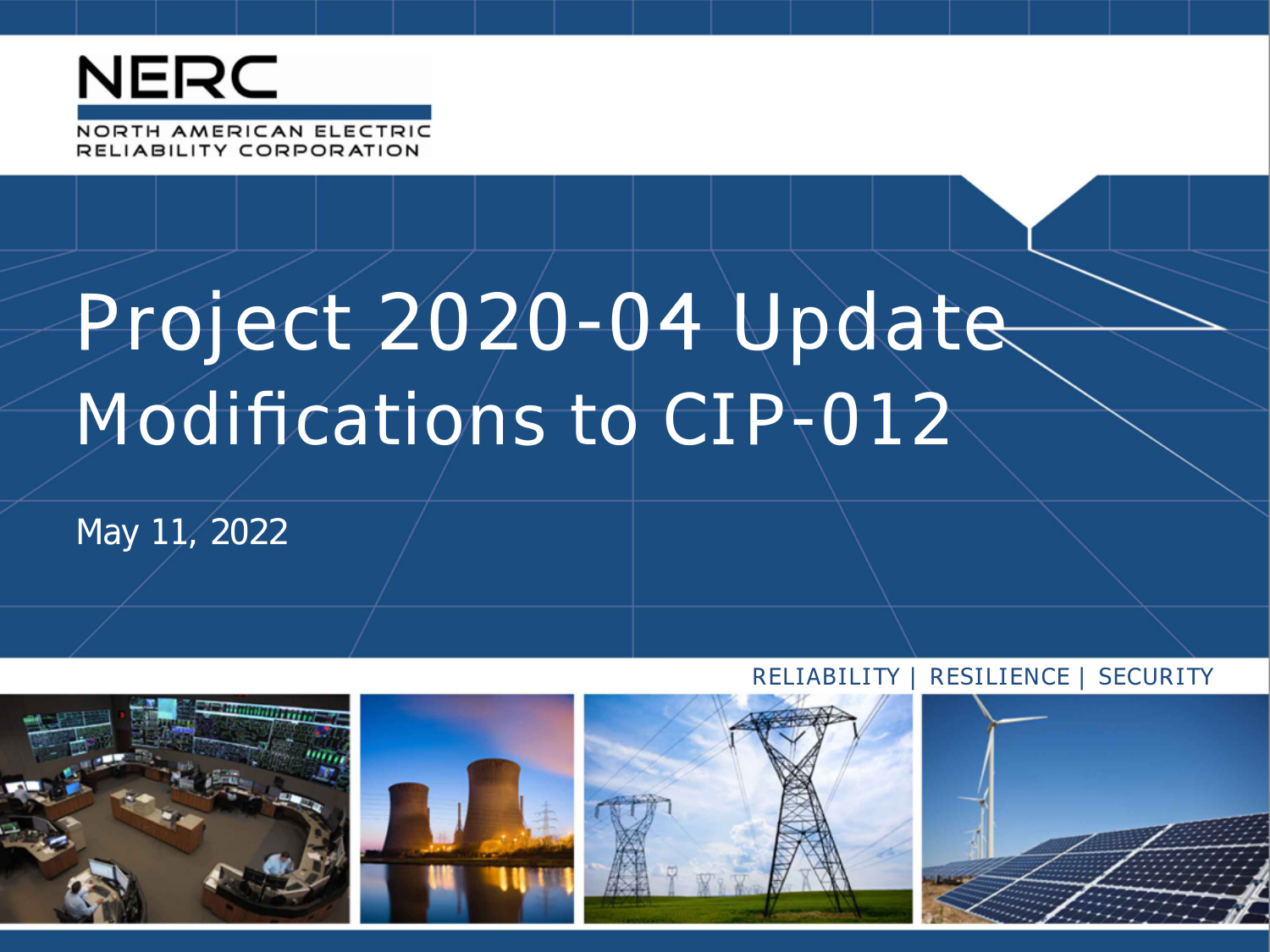

Project 2020-04 Update Modifications to CIP-012

May 11, 2022